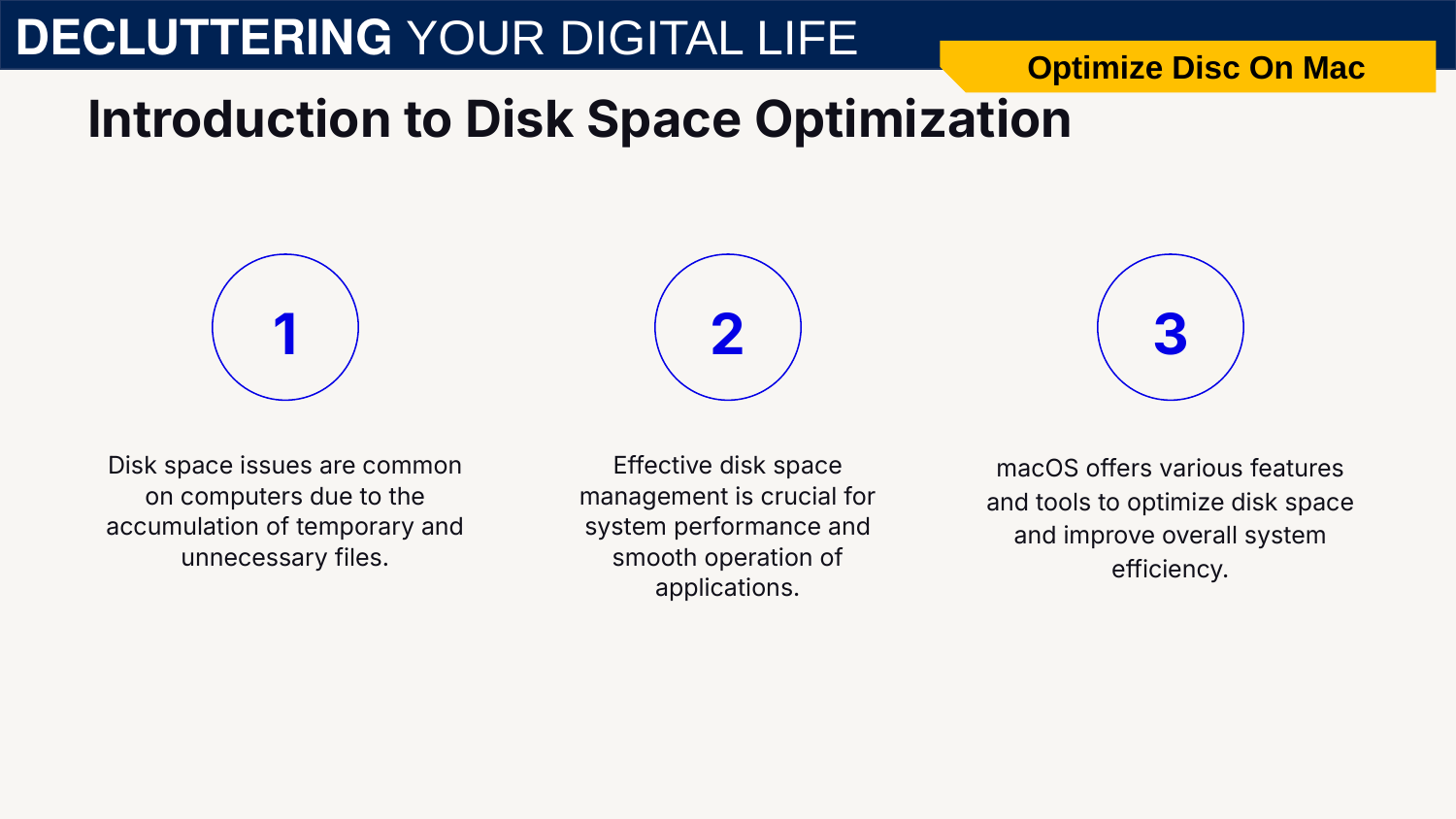

DECLUTTERING YOUR DIGITAL LIFE
Optimize Disc On Mac

# Introduction to Disk Space Optimization
1
2
3
Disk space issues are common on computers due to the accumulation of temporary and unnecessary files.
Effective disk space management is crucial for system performance and smooth operation of applications.
macOS offers various features and tools to optimize disk space and improve overall system efficiency.